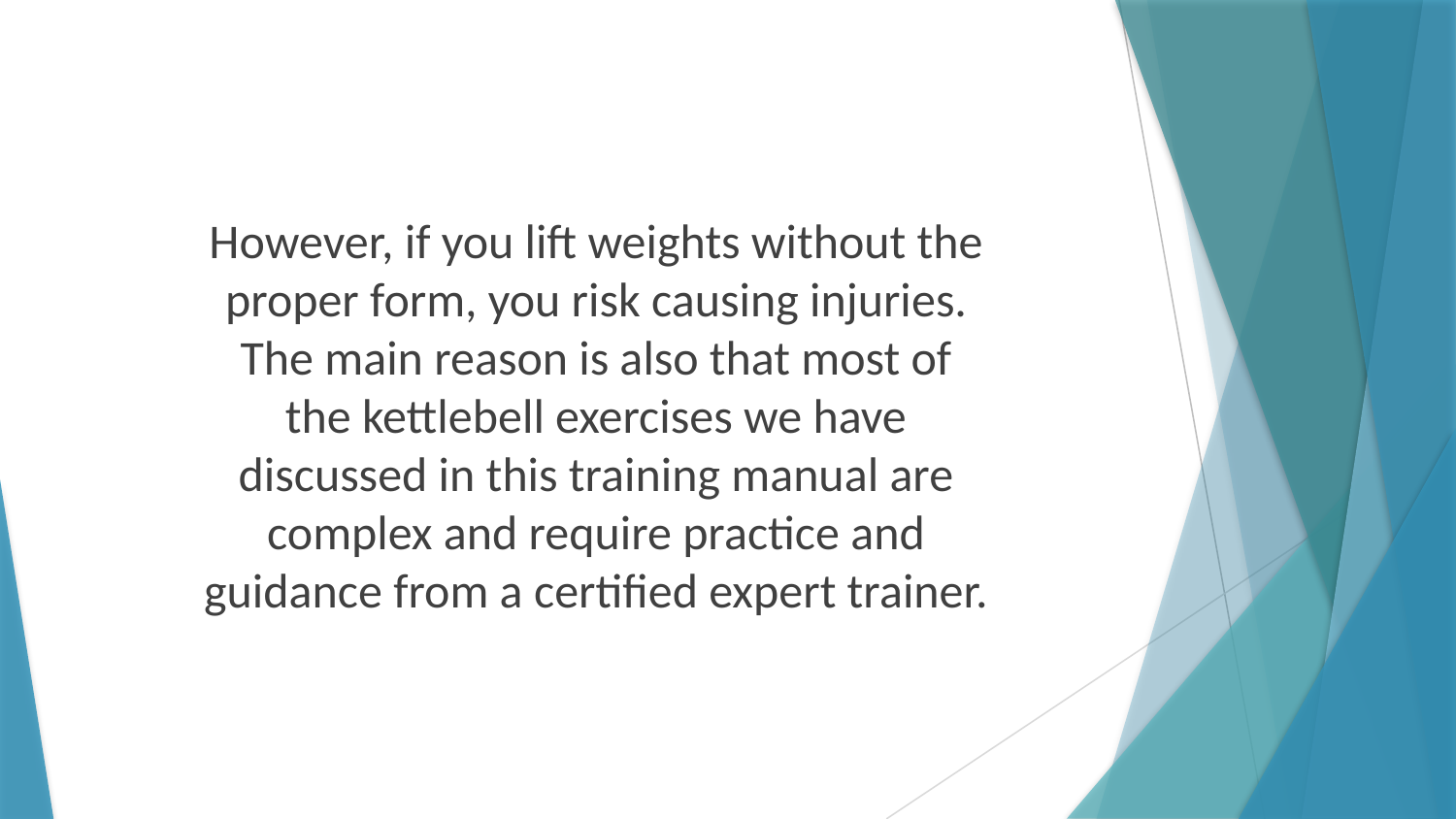

However, if you lift weights without the proper form, you risk causing injuries. The main reason is also that most of the kettlebell exercises we have discussed in this training manual are complex and require practice and guidance from a certified expert trainer.